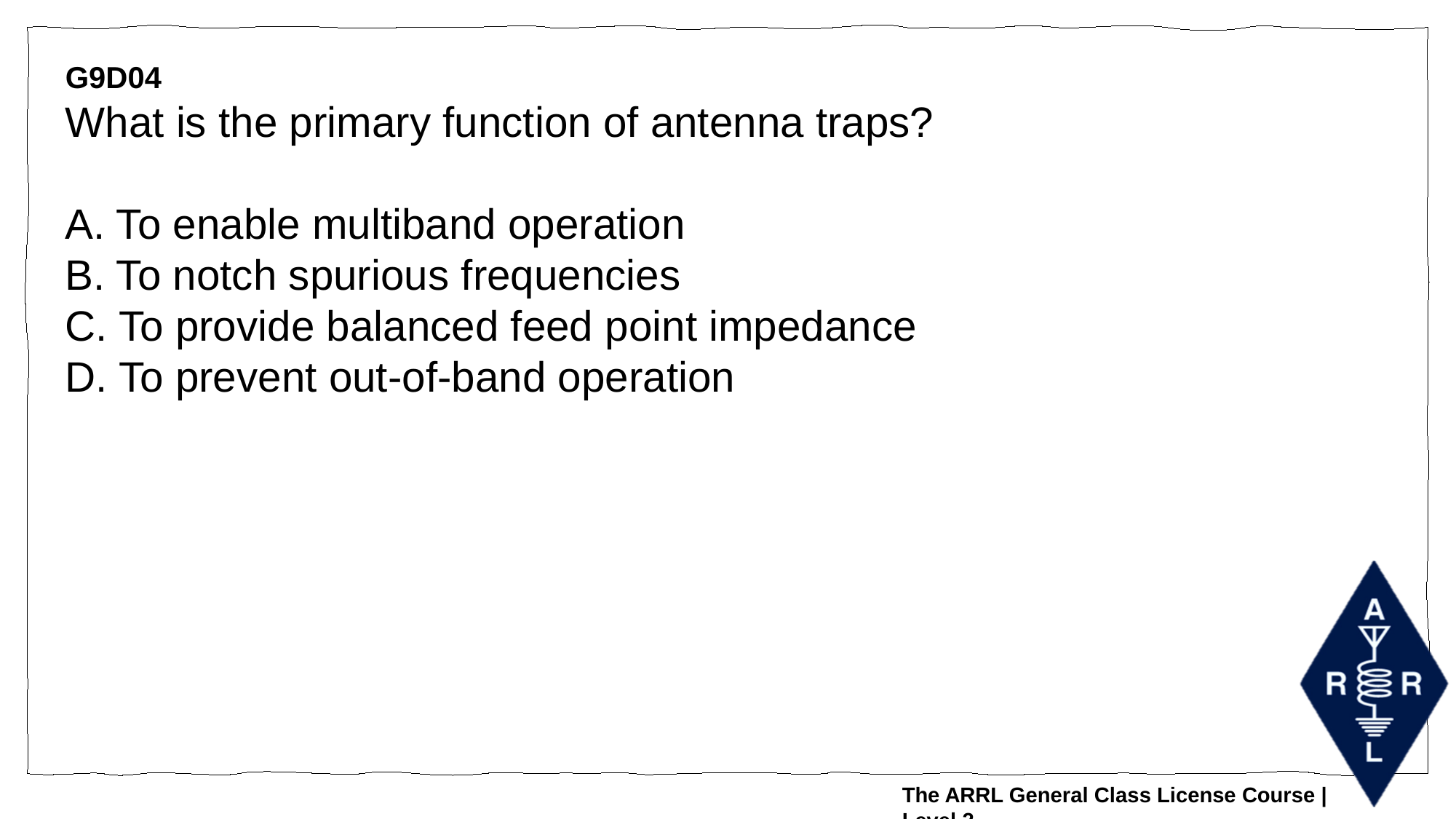

G9D04
What is the primary function of antenna traps?

A. To enable multiband operation
B. To notch spurious frequencies
C. To provide balanced feed point impedance
D. To prevent out-of-band operation